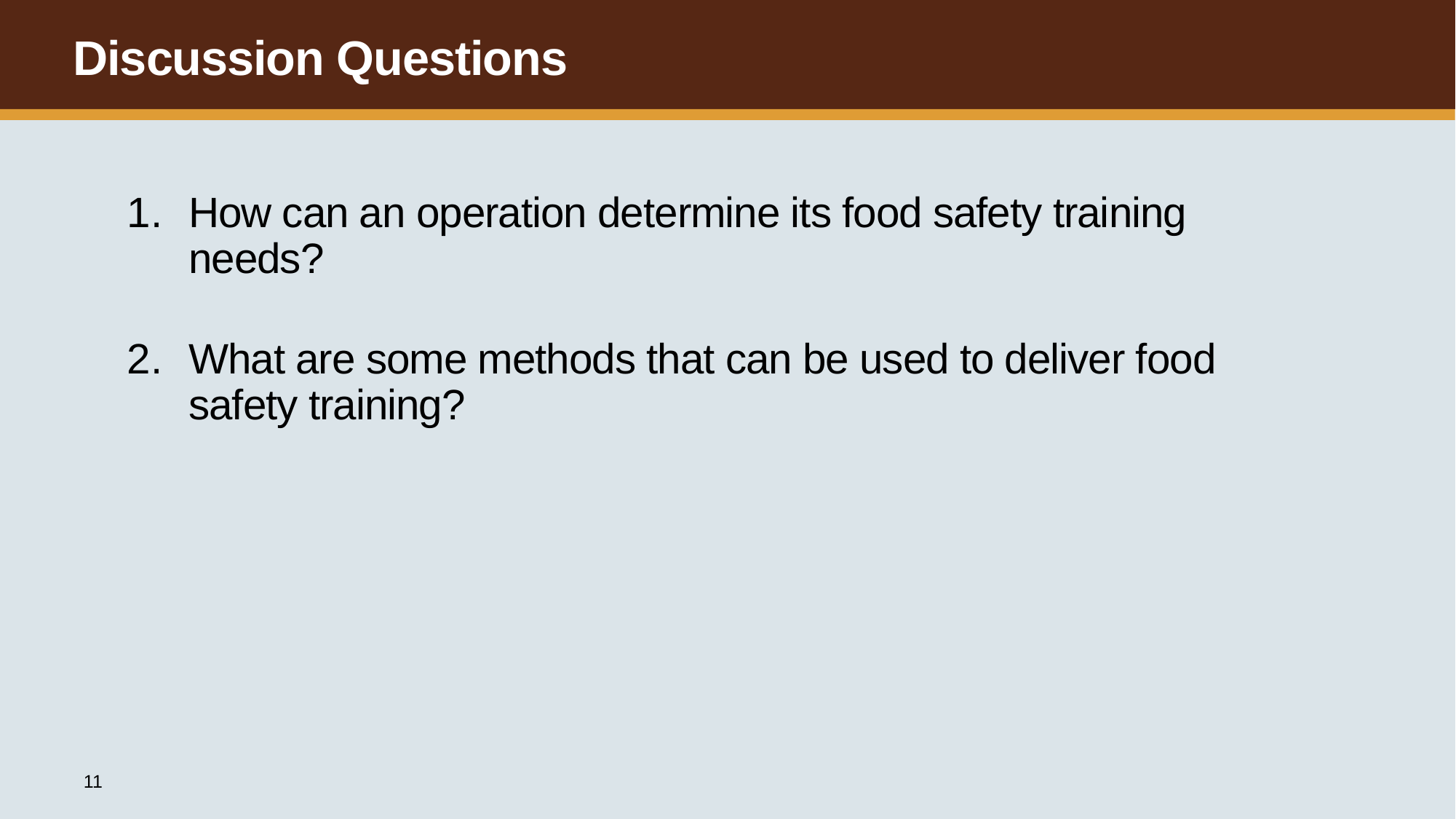

How can an operation determine its food safety training needs?
What are some methods that can be used to deliver food safety training?
11